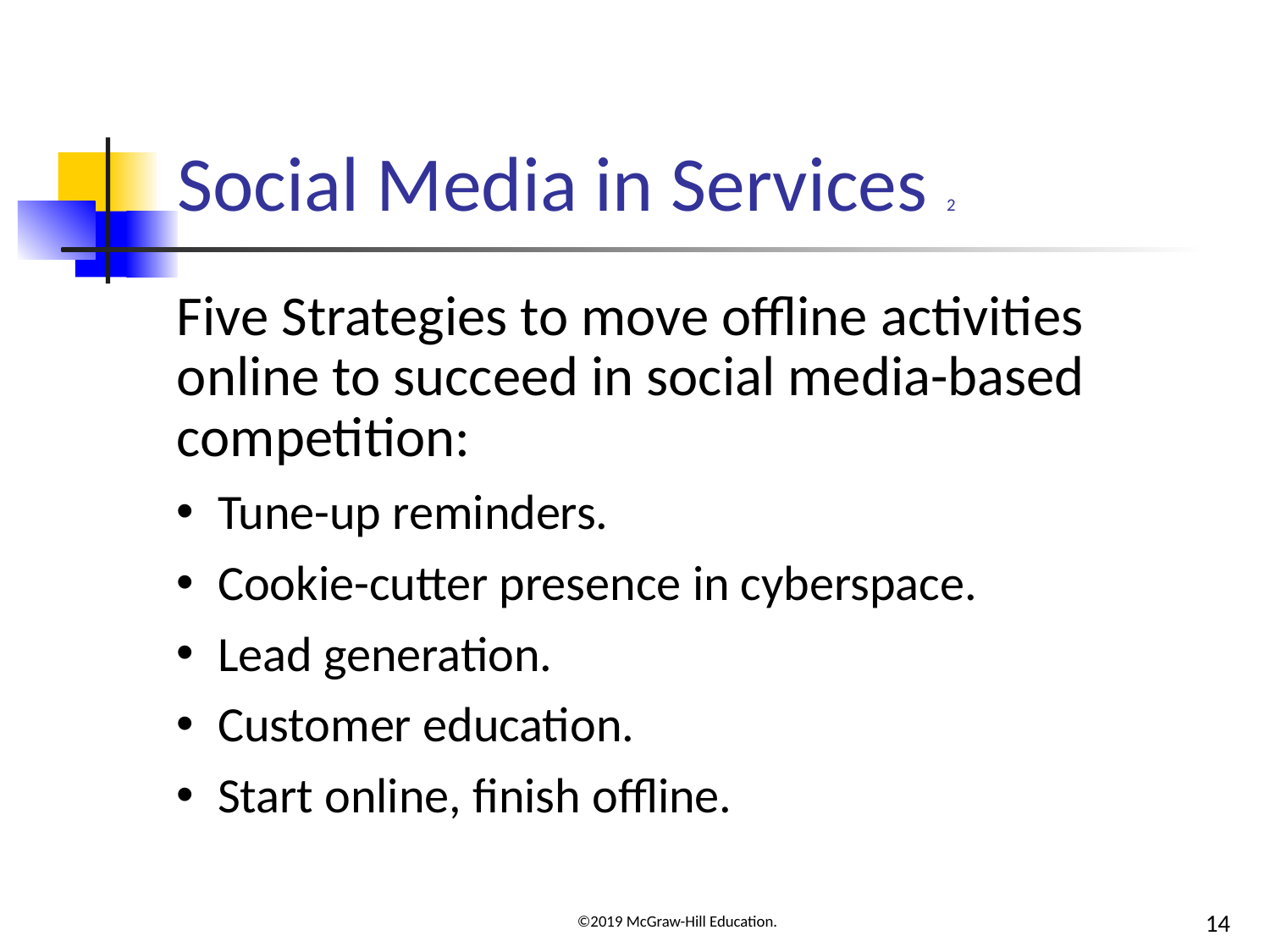

# Social Media in Services 2
Five Strategies to move offline activities online to succeed in social media-based competition:
Tune-up reminders.
Cookie-cutter presence in cyberspace.
Lead generation.
Customer education.
Start online, finish offline.